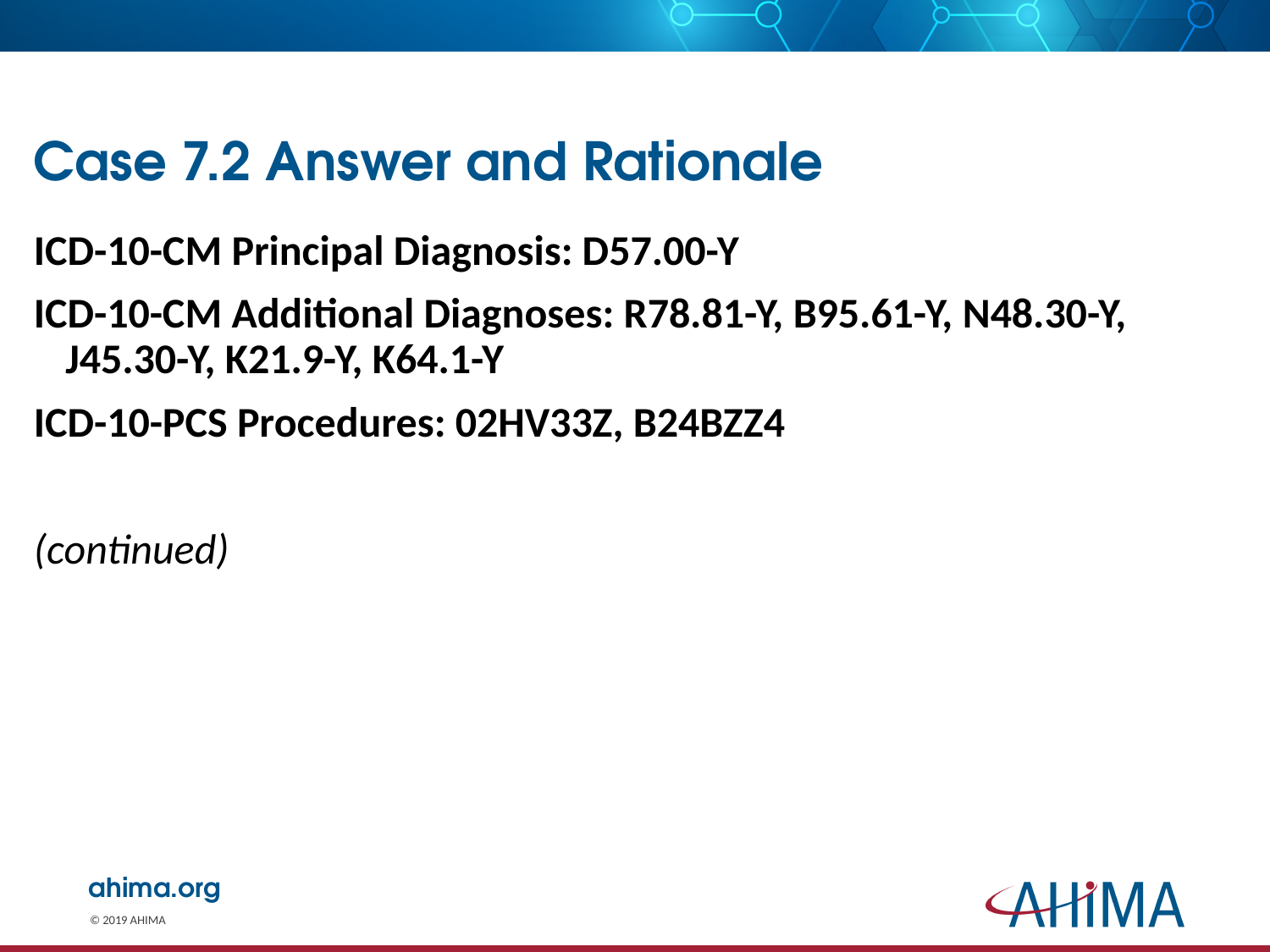

# Case 7.2 Answer and Rationale
ICD-10-CM Principal Diagnosis: D57.00-Y
ICD-10-CM Additional Diagnoses: R78.81-Y, B95.61-Y, N48.30-Y, J45.30-Y, K21.9-Y, K64.1-Y
ICD-10-PCS Procedures: 02HV33Z, B24BZZ4

(continued)